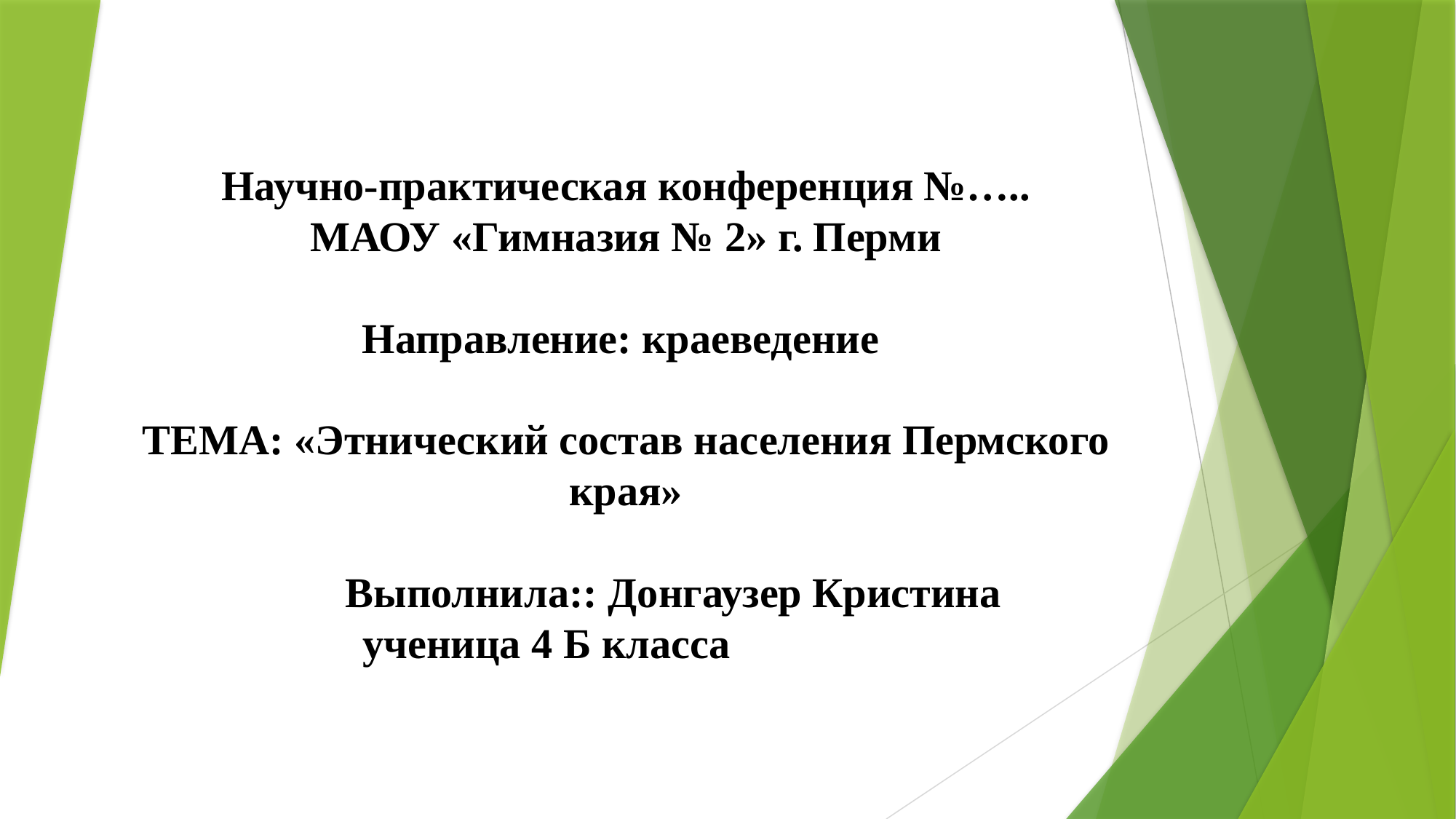

# Научно-практическая конференция №….. МАОУ «Гимназия № 2» г. Перми Направление: краеведение ТЕМА: «Этнический состав населения Пермского края»   Выполнила:: Донгаузер Кристина ученица 4 Б класса